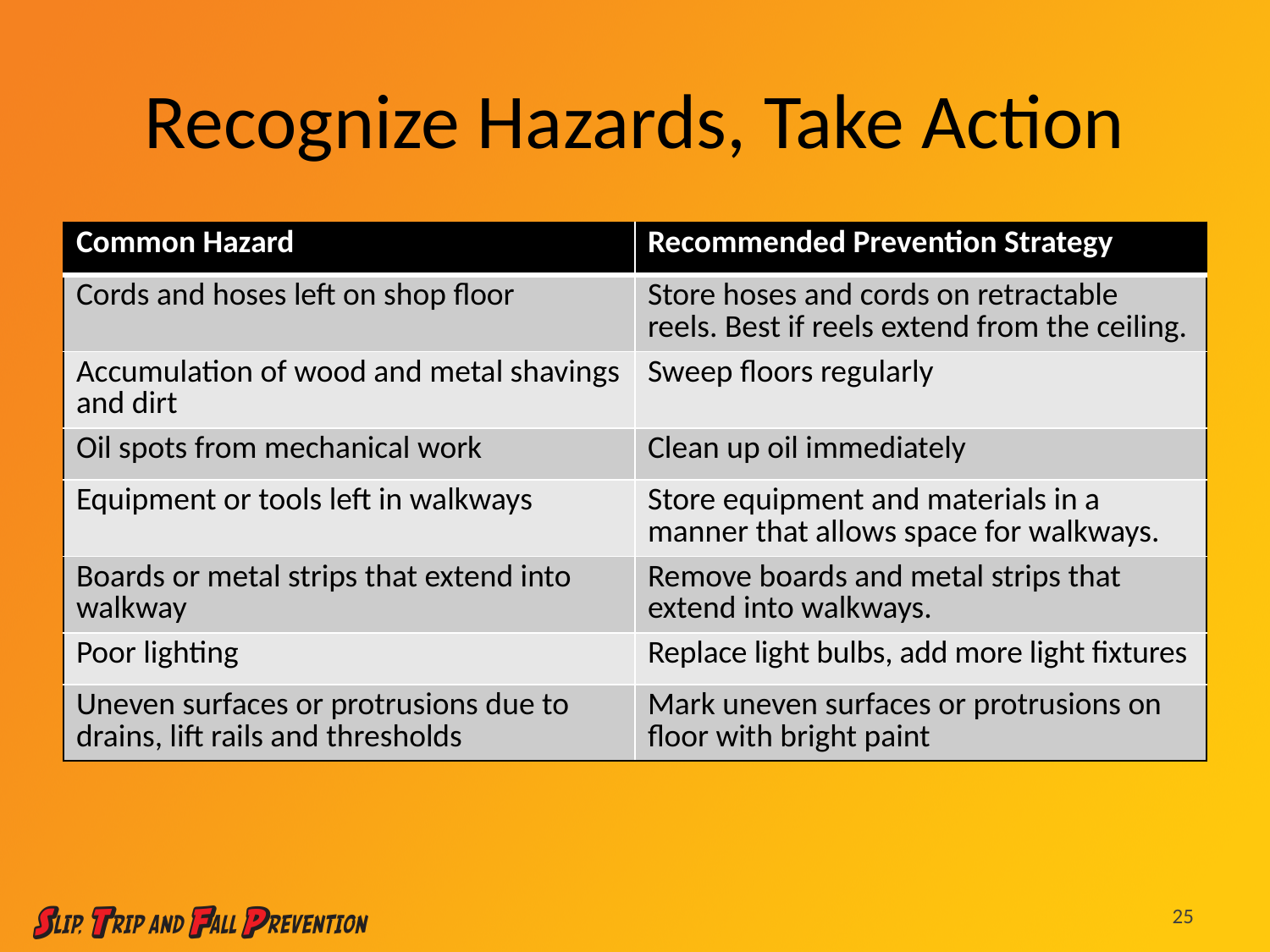

# Recognize Hazards, Take Action
| Common Hazard | Recommended Prevention Strategy |
| --- | --- |
| Cords and hoses left on shop floor | Store hoses and cords on retractable reels. Best if reels extend from the ceiling. |
| Accumulation of wood and metal shavings and dirt | Sweep floors regularly |
| Oil spots from mechanical work | Clean up oil immediately |
| Equipment or tools left in walkways | Store equipment and materials in a manner that allows space for walkways. |
| Boards or metal strips that extend into walkway | Remove boards and metal strips that extend into walkways. |
| Poor lighting | Replace light bulbs, add more light fixtures |
| Uneven surfaces or protrusions due to drains, lift rails and thresholds | Mark uneven surfaces or protrusions on floor with bright paint |
25